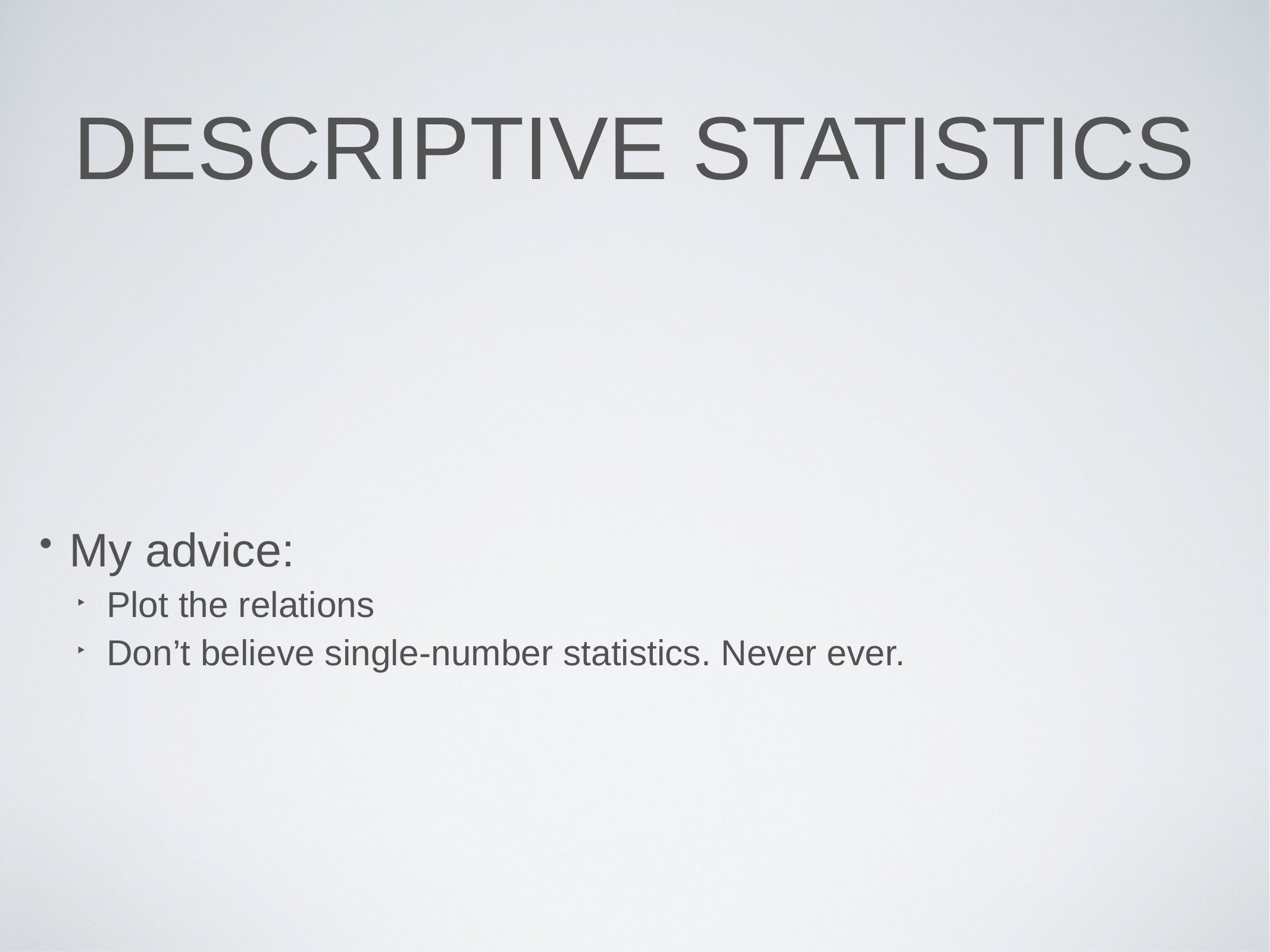

# Descriptive statistics
My advice:
Plot the relations
Don’t believe single-number statistics. Never ever.